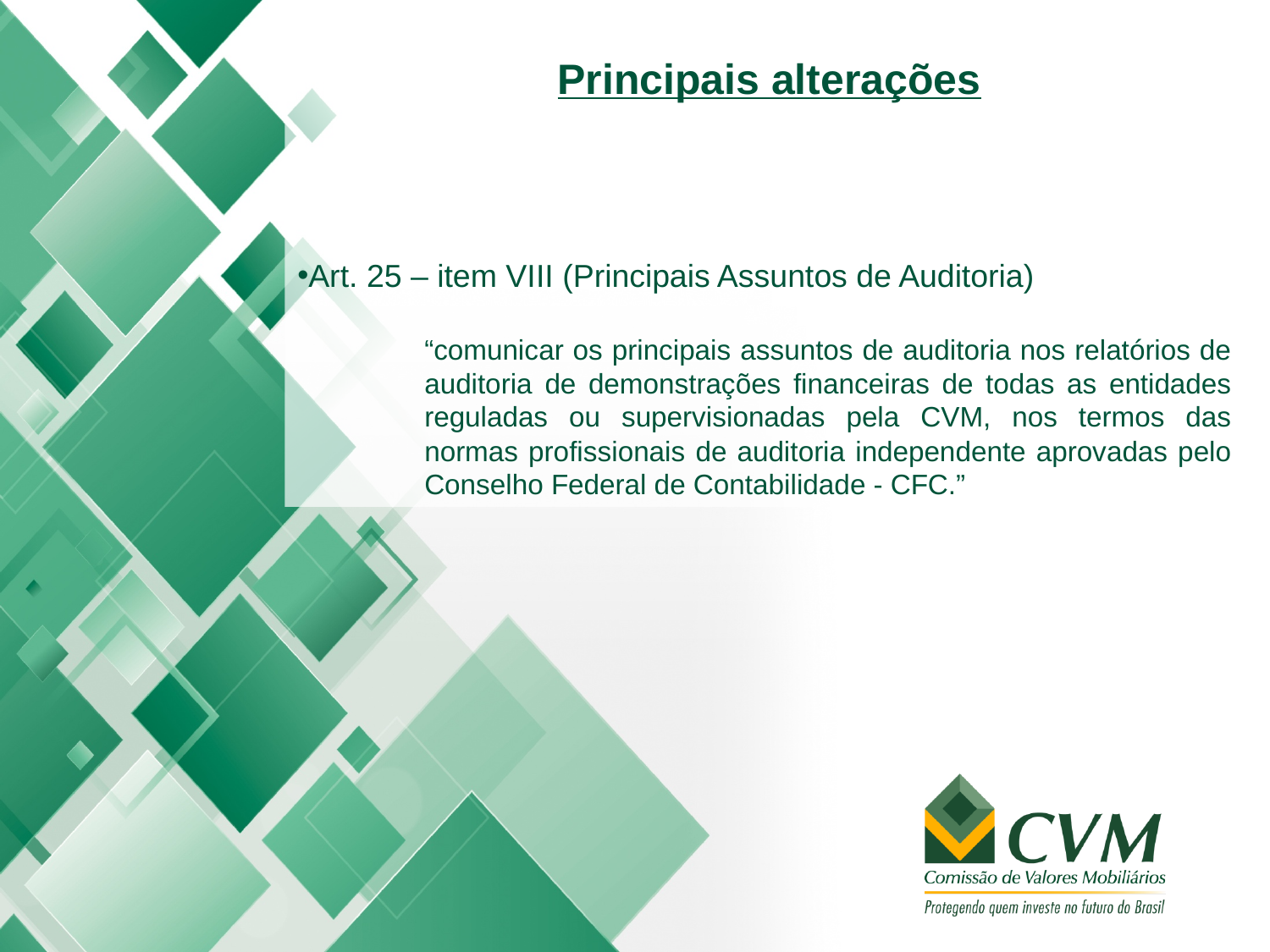

Principais alterações

Art. 25 – item VIII (Principais Assuntos de Auditoria)

“comunicar os principais assuntos de auditoria nos relatórios de auditoria de demonstrações financeiras de todas as entidades reguladas ou supervisionadas pela CVM, nos termos das normas profissionais de auditoria independente aprovadas pelo Conselho Federal de Contabilidade - CFC.”